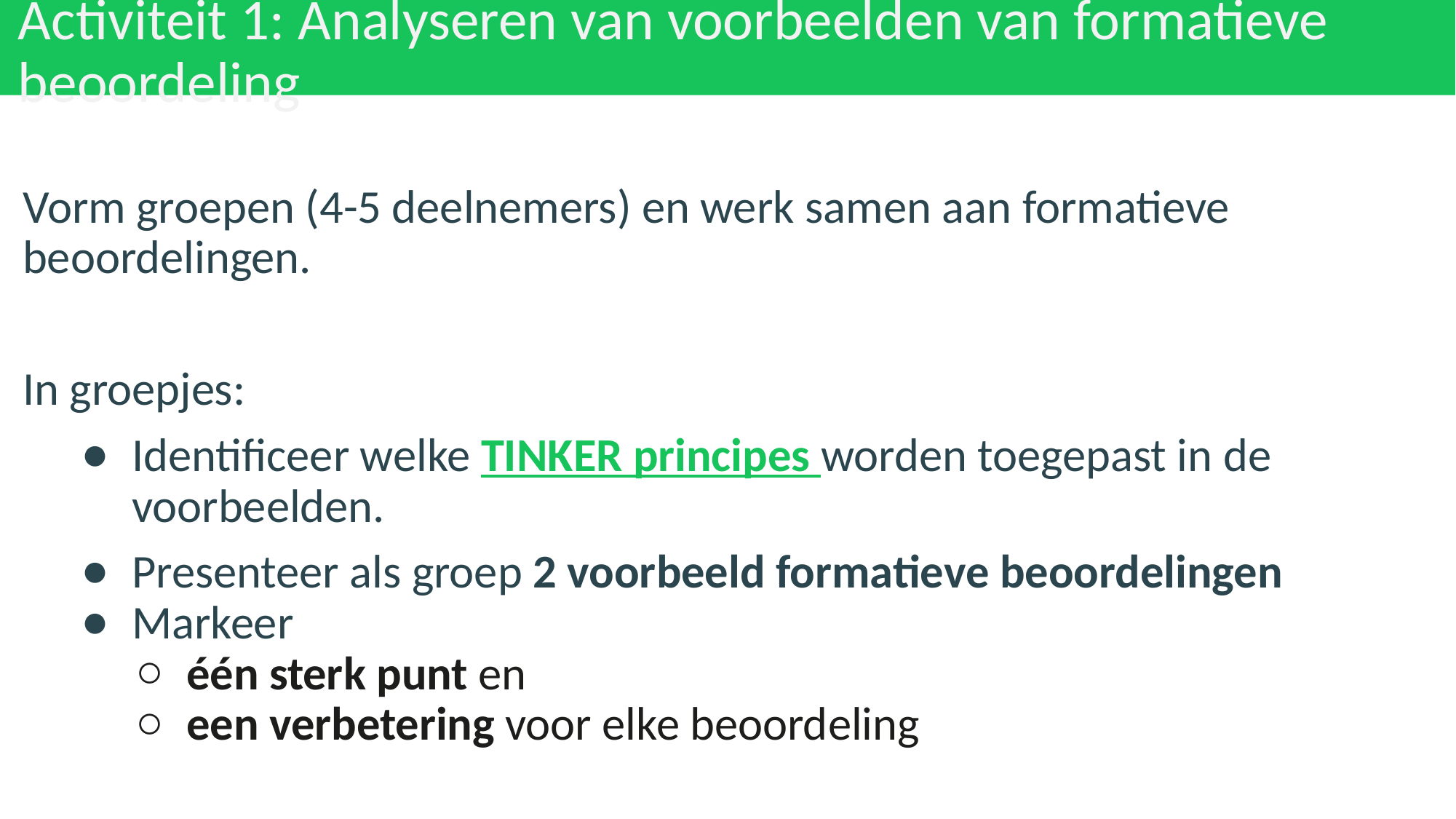

# Activiteit 1: Analyseren van voorbeelden van formatieve beoordeling

Vorm groepen (4-5 deelnemers) en werk samen aan formatieve beoordelingen.

In groepjes:
Identificeer welke TINKER principes worden toegepast in de voorbeelden.
Presenteer als groep 2 voorbeeld formatieve beoordelingen
Markeer
één sterk punt en
een verbetering voor elke beoordeling